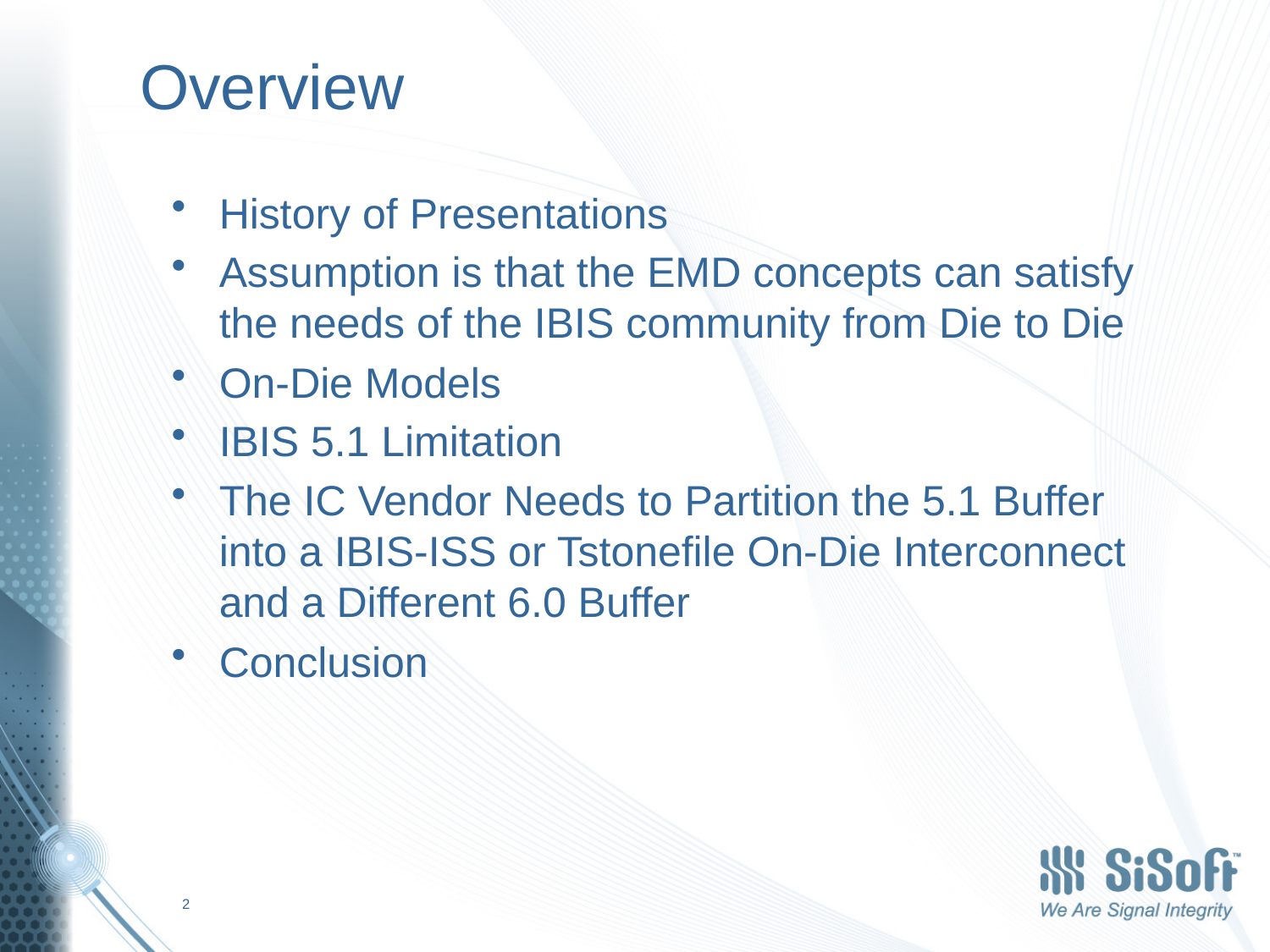

# Overview
History of Presentations
Assumption is that the EMD concepts can satisfy the needs of the IBIS community from Die to Die
On-Die Models
IBIS 5.1 Limitation
The IC Vendor Needs to Partition the 5.1 Buffer into a IBIS-ISS or Tstonefile On-Die Interconnect and a Different 6.0 Buffer
Conclusion
2